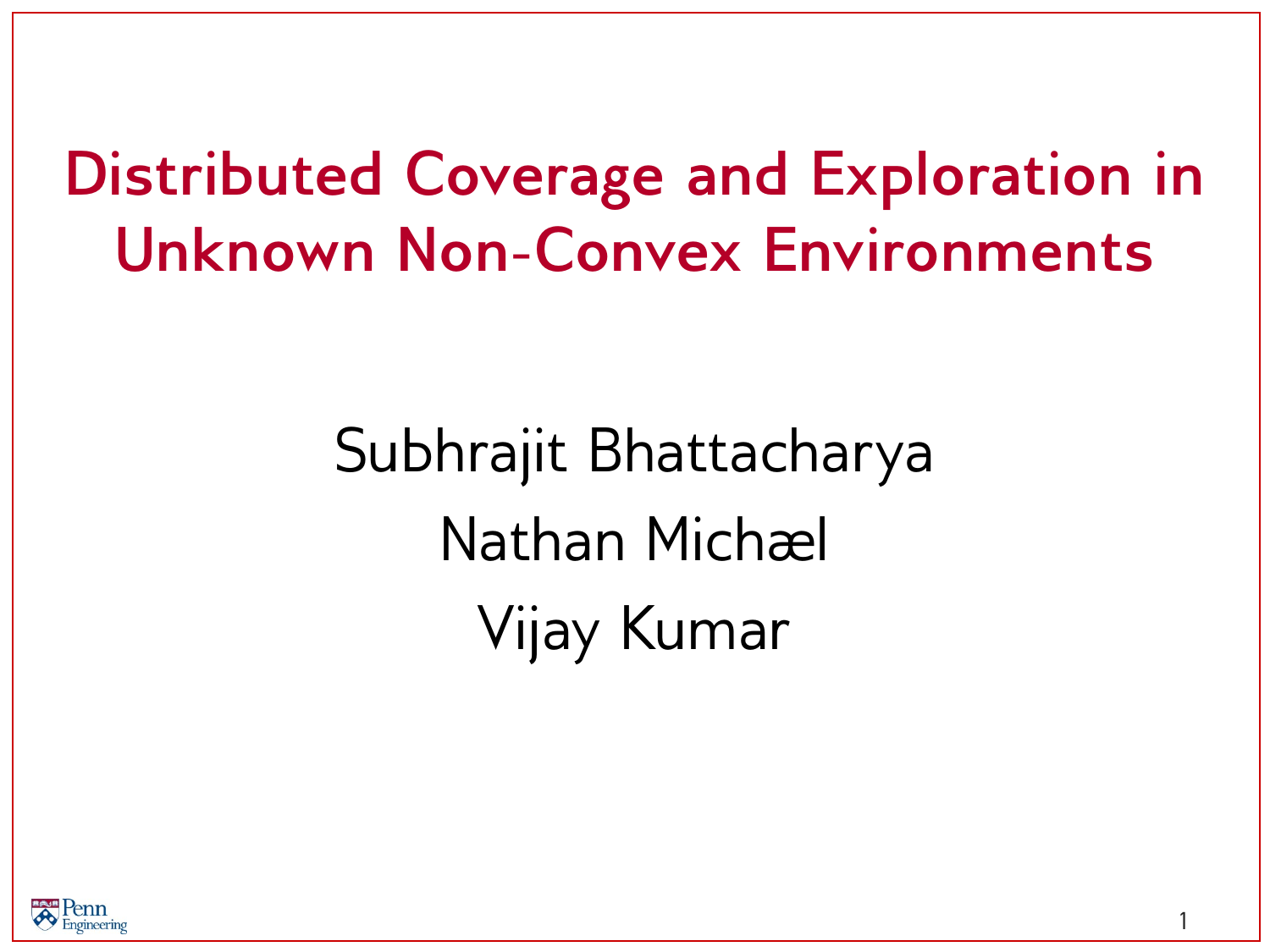

# Distributed Coverage and Exploration in Unknown Non-Convex Environments
Subhrajit Bhattacharya
Nathan Michael
Vijay Kumar